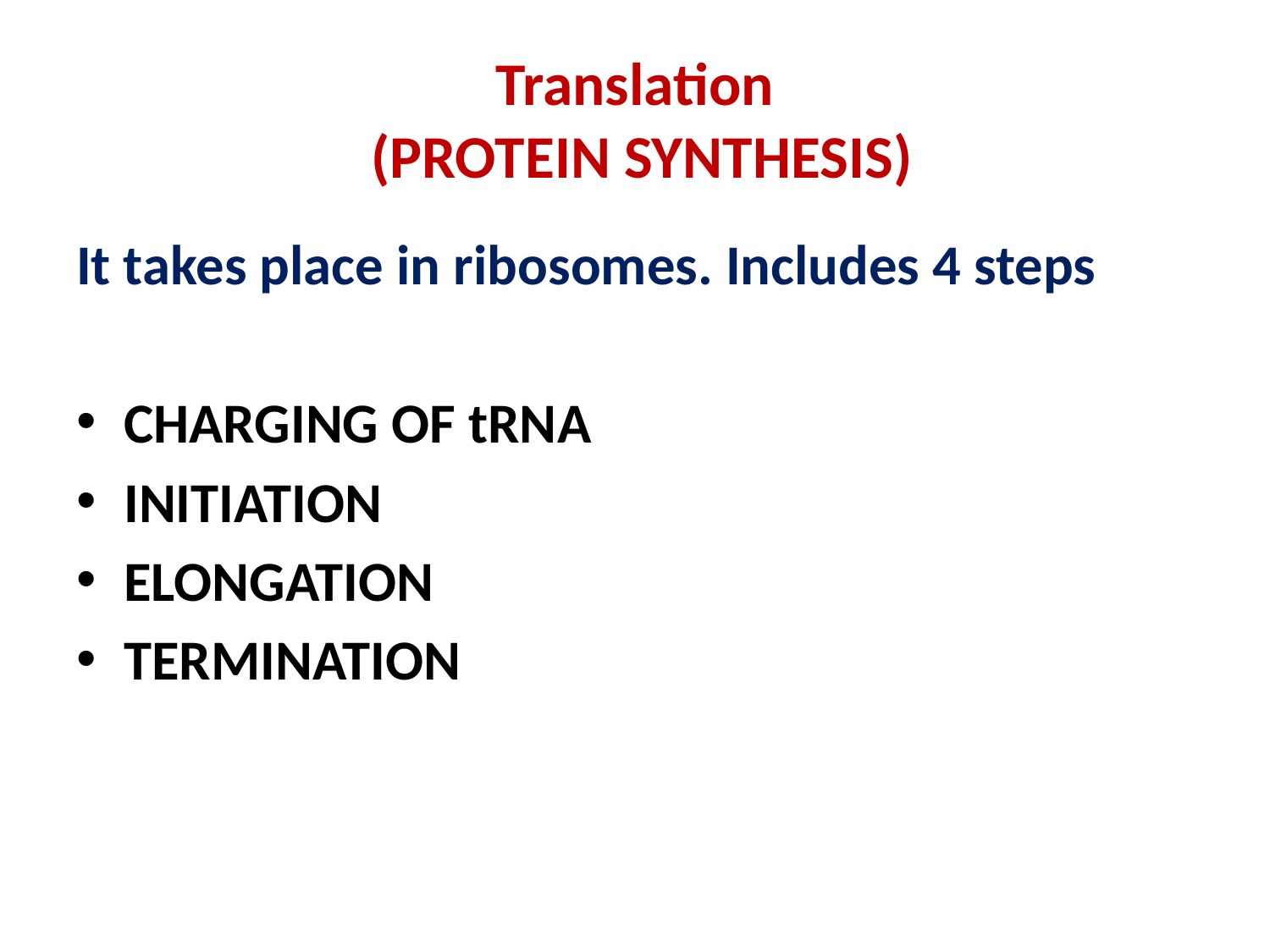

# Translation (PROTEIN SYNTHESIS)
It takes place in ribosomes. Includes 4 steps

CHARGING OF tRNA
INITIATION
ELONGATION
TERMINATION